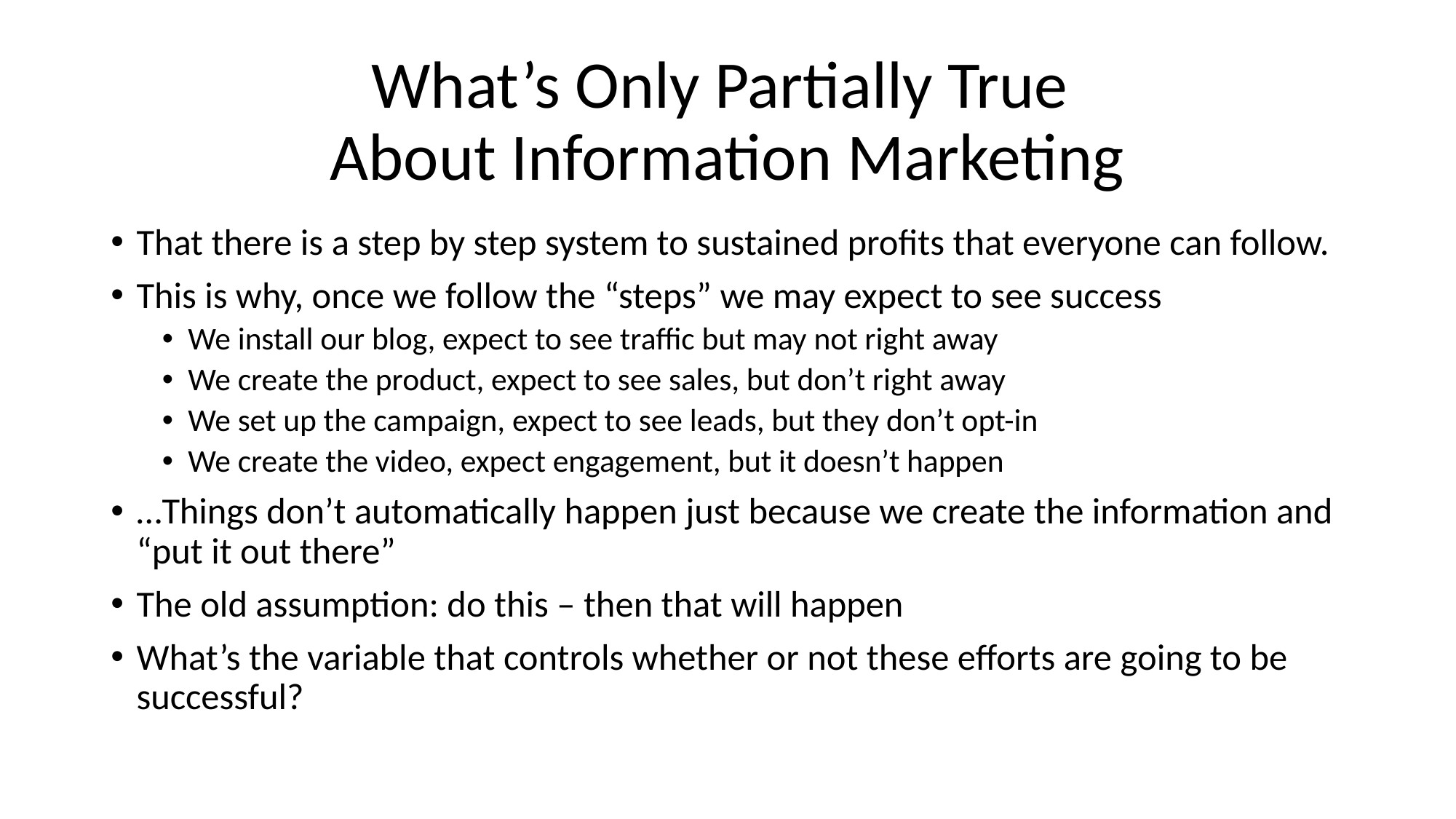

# What’s Only Partially True About Information Marketing
That there is a step by step system to sustained profits that everyone can follow.
This is why, once we follow the “steps” we may expect to see success
We install our blog, expect to see traffic but may not right away
We create the product, expect to see sales, but don’t right away
We set up the campaign, expect to see leads, but they don’t opt-in
We create the video, expect engagement, but it doesn’t happen
…Things don’t automatically happen just because we create the information and “put it out there”
The old assumption: do this – then that will happen
What’s the variable that controls whether or not these efforts are going to be successful?